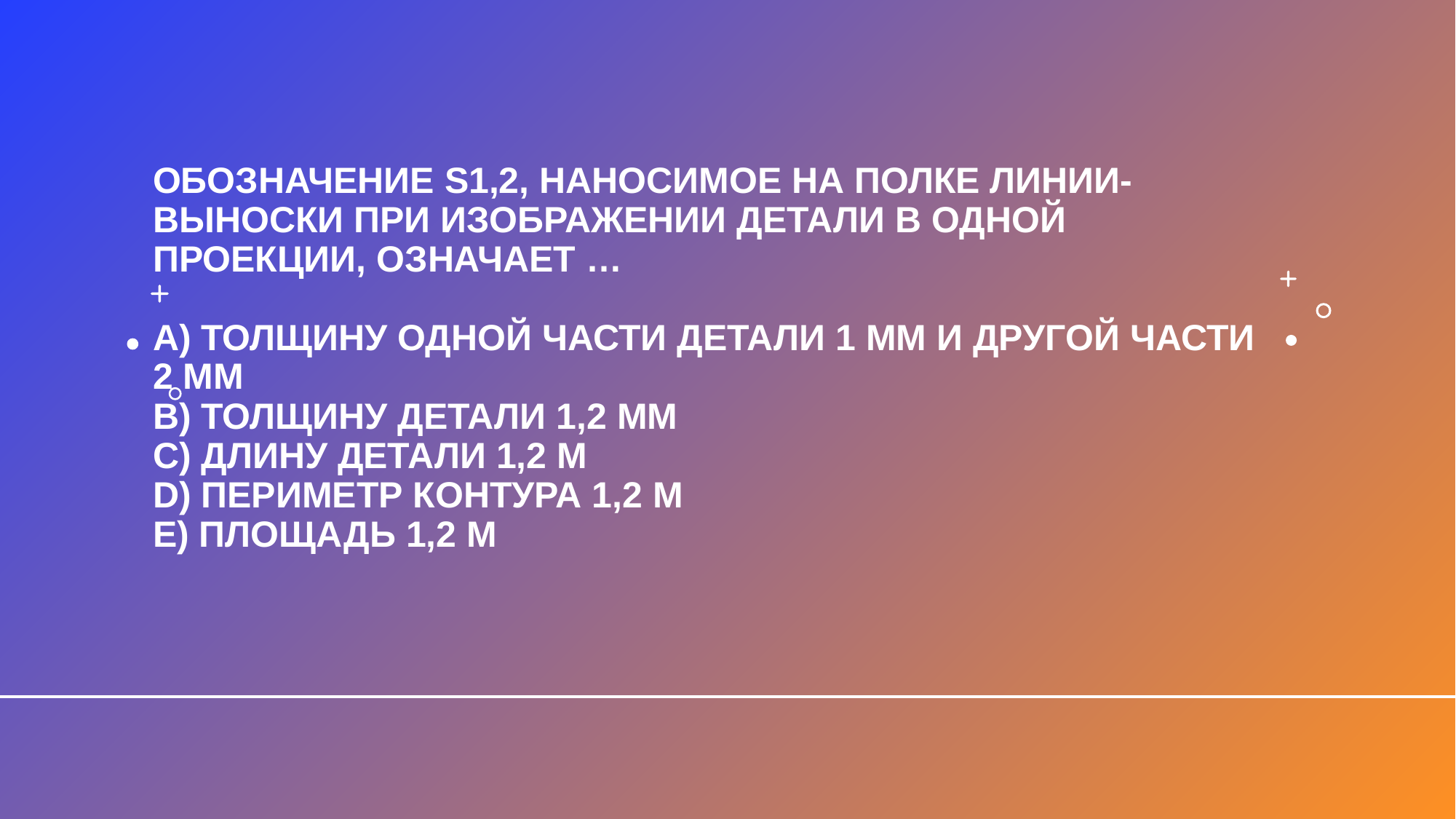

# Обозначение s1,2, наносимое на полке линии-выноски при изображении детали в одной проекции, означает … A) толщину одной части детали 1 мм и другой части 2 мм B) толщину детали 1,2 мм C) длину детали 1,2 м D) периметр контура 1,2 м E) площадь 1,2 м